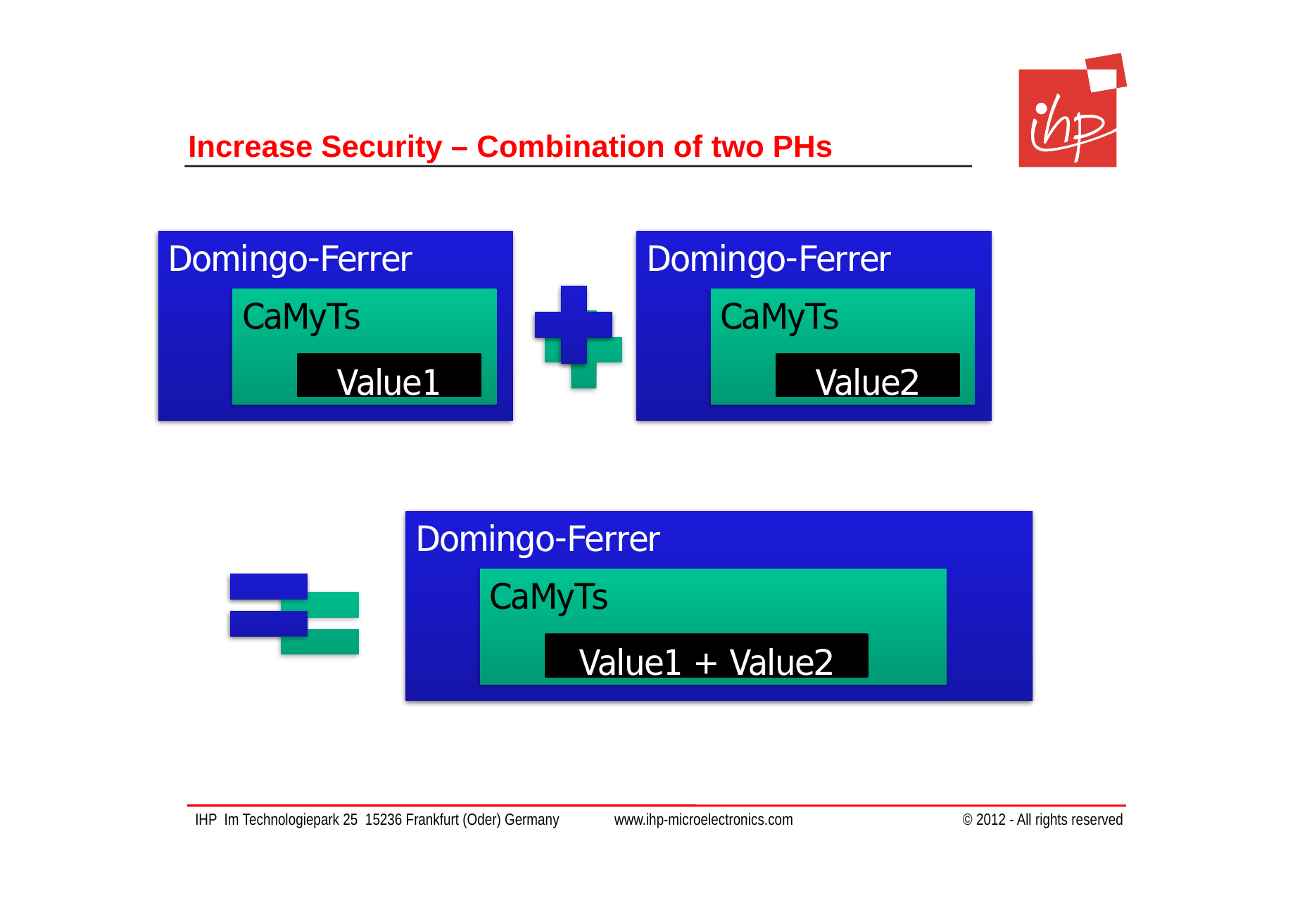

# Increase Security – Combination of two PHs
Encryption 2
Encryption 2
Domingo-Ferrer
Domingo-Ferrer

CaMyTs
CaMyTs
Value1
Value2
Domingo-Ferrer

CaMyTs
Value1 + Value2

Encryption 1
Encryption 1

Value1
Value2
Encryption 2

Encryption 1

Value1 + Value2